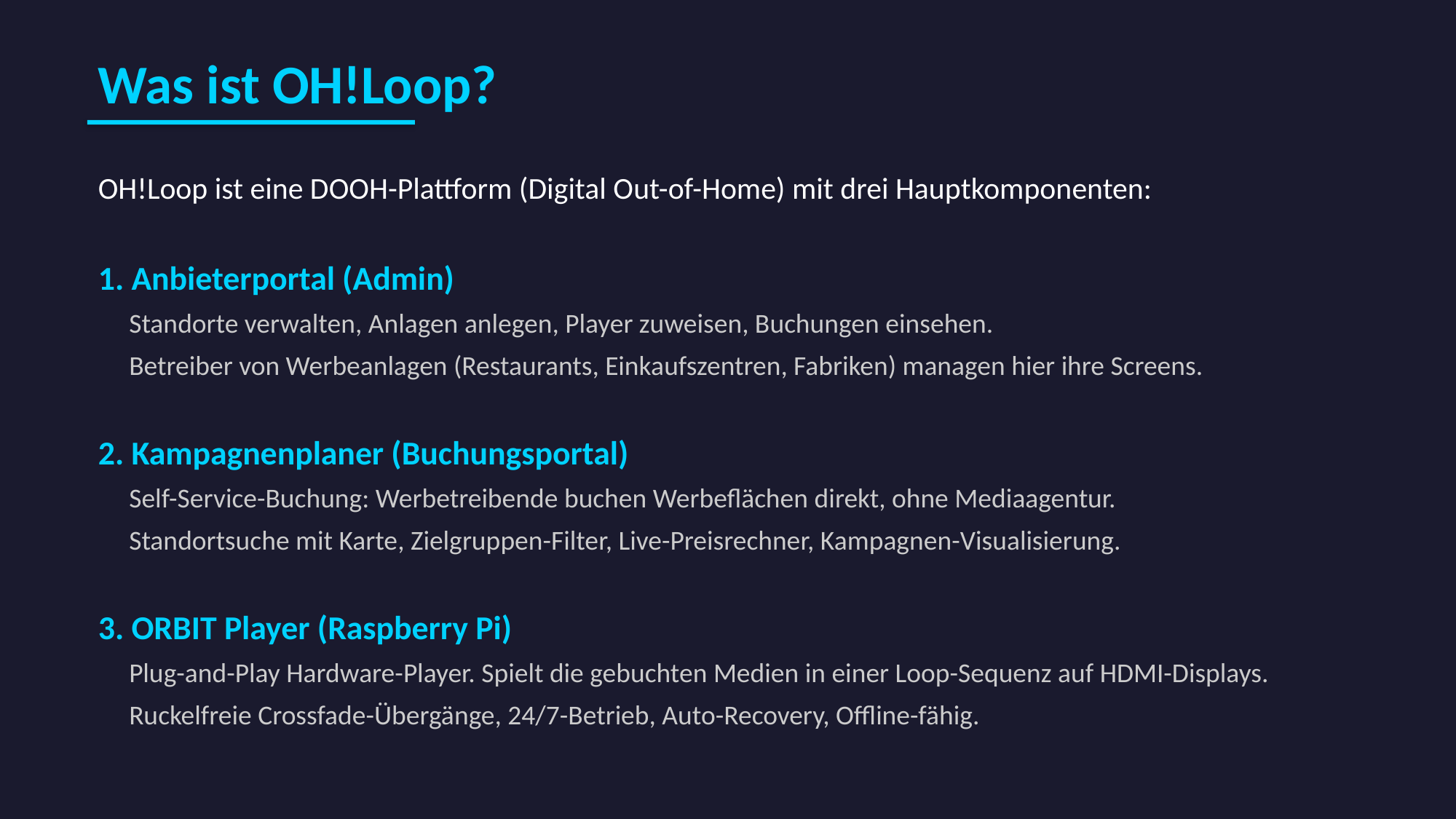

Was ist OH!Loop?

OH!Loop ist eine DOOH-Plattform (Digital Out-of-Home) mit drei Hauptkomponenten:

1. Anbieterportal (Admin)
     Standorte verwalten, Anlagen anlegen, Player zuweisen, Buchungen einsehen.
     Betreiber von Werbeanlagen (Restaurants, Einkaufszentren, Fabriken) managen hier ihre Screens.

2. Kampagnenplaner (Buchungsportal)
     Self-Service-Buchung: Werbetreibende buchen Werbeflächen direkt, ohne Mediaagentur.
     Standortsuche mit Karte, Zielgruppen-Filter, Live-Preisrechner, Kampagnen-Visualisierung.

3. ORBIT Player (Raspberry Pi)
     Plug-and-Play Hardware-Player. Spielt die gebuchten Medien in einer Loop-Sequenz auf HDMI-Displays.
     Ruckelfreie Crossfade-Übergänge, 24/7-Betrieb, Auto-Recovery, Offline-fähig.